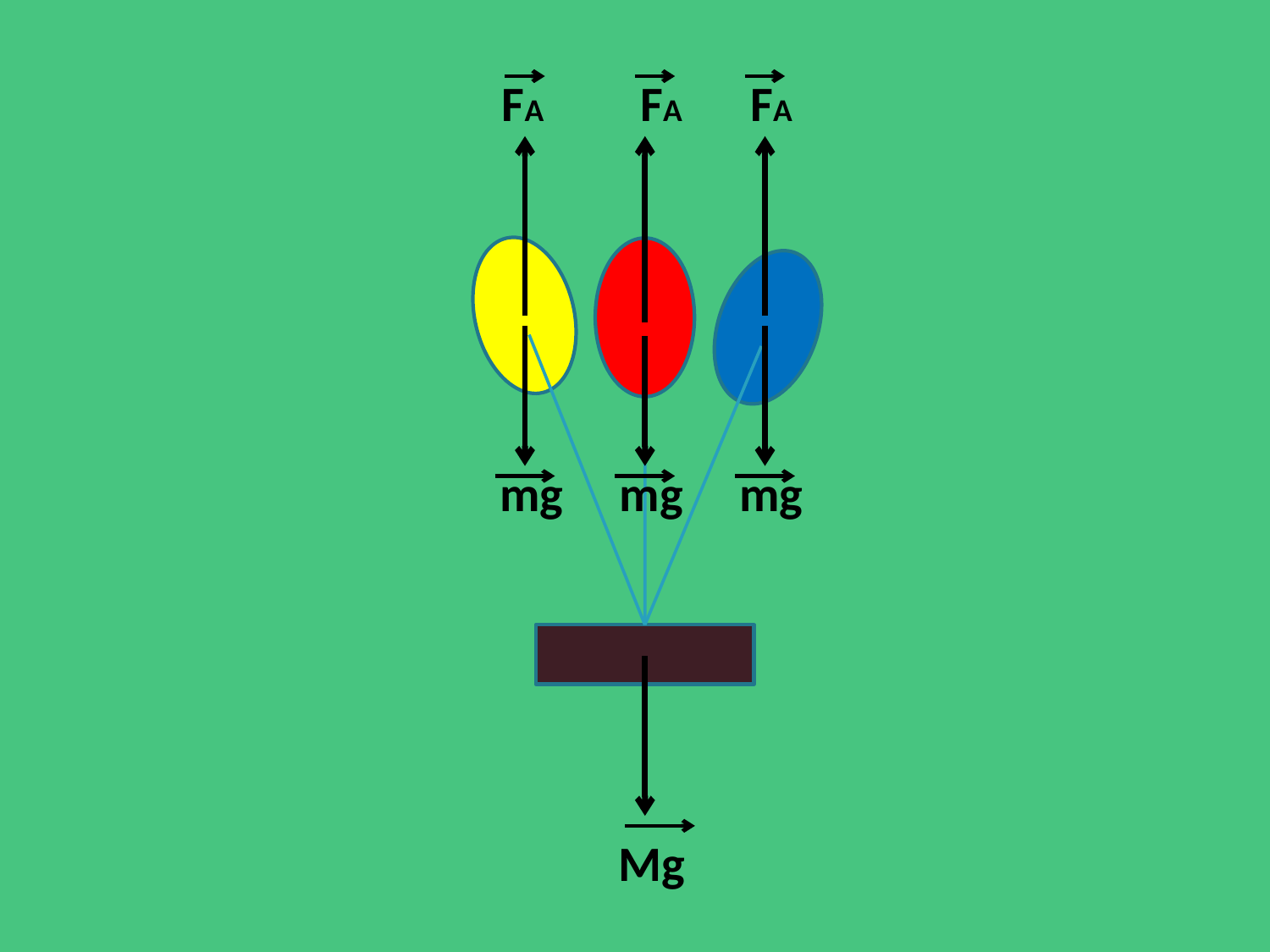

FA
FA
FA

mg
mg
mg

Mg